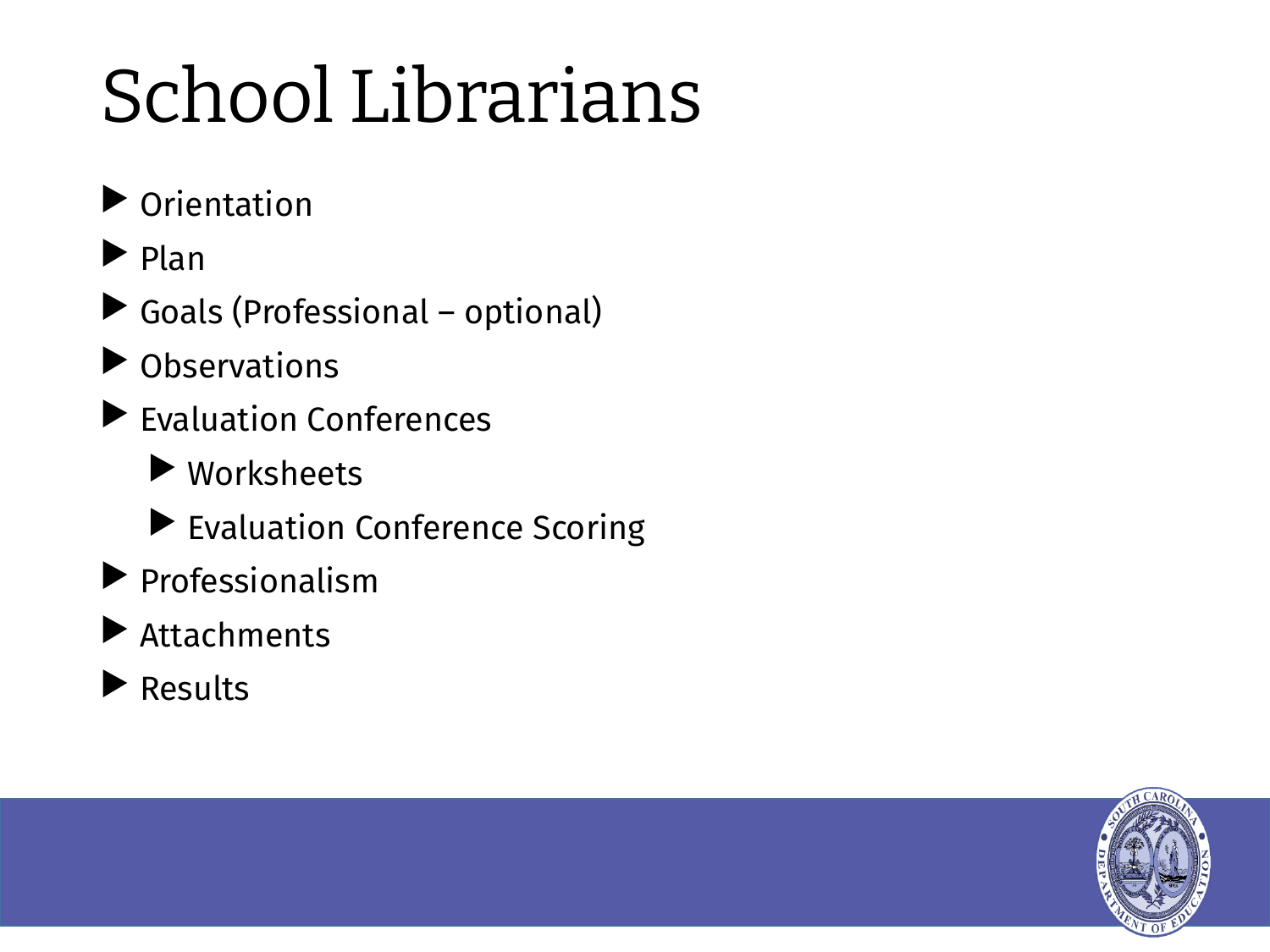

# School Librarians
Orientation
Plan
Goals (Professional – optional)
Observations
Evaluation Conferences
Worksheets
Evaluation Conference Scoring
Professionalism
Attachments
Results